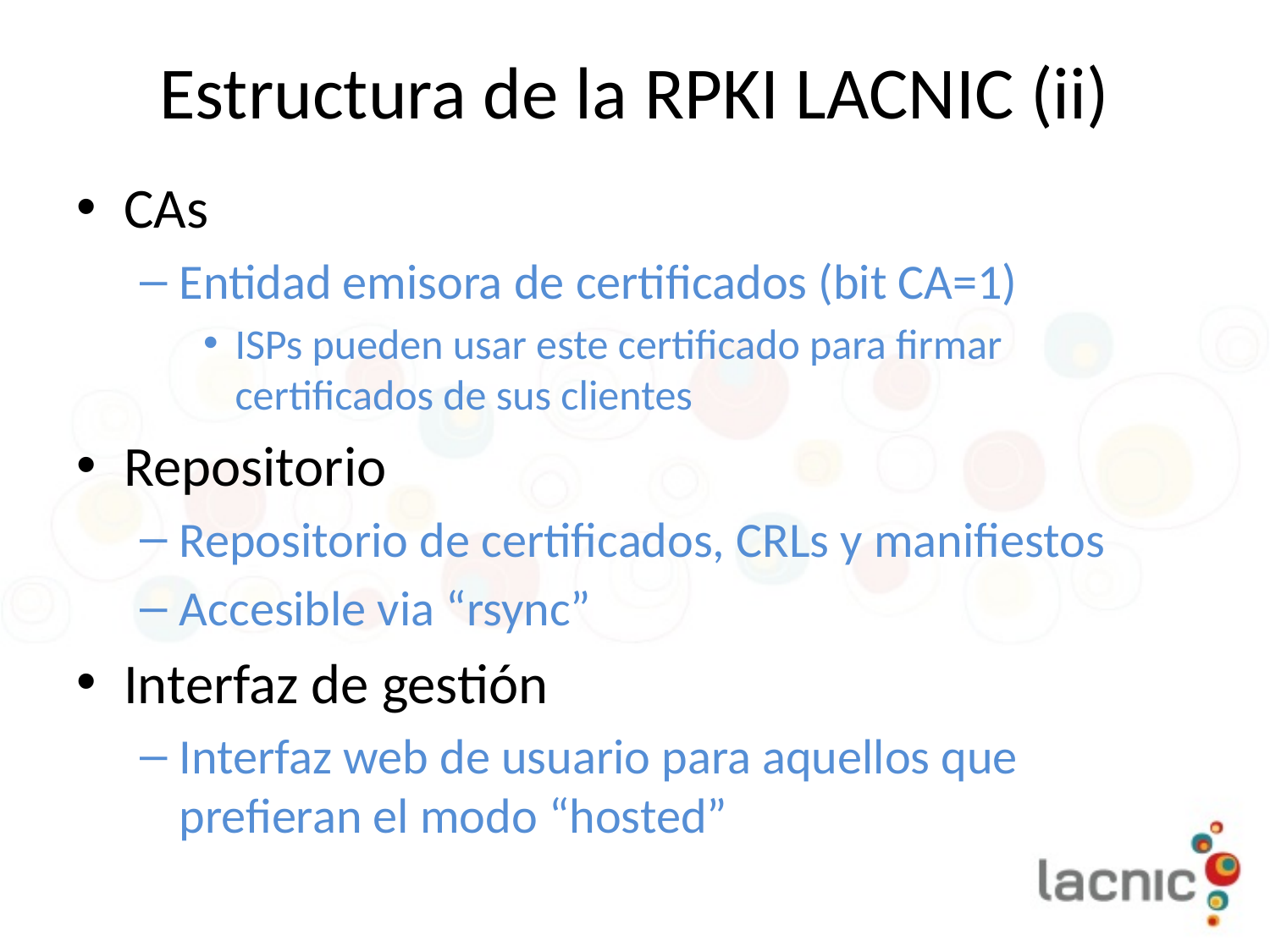

# Estructura de la RPKI LACNIC (ii)
CAs
Entidad emisora de certificados (bit CA=1)
ISPs pueden usar este certificado para firmar certificados de sus clientes
Repositorio
Repositorio de certificados, CRLs y manifiestos
Accesible via “rsync”
Interfaz de gestión
Interfaz web de usuario para aquellos que prefieran el modo “hosted”